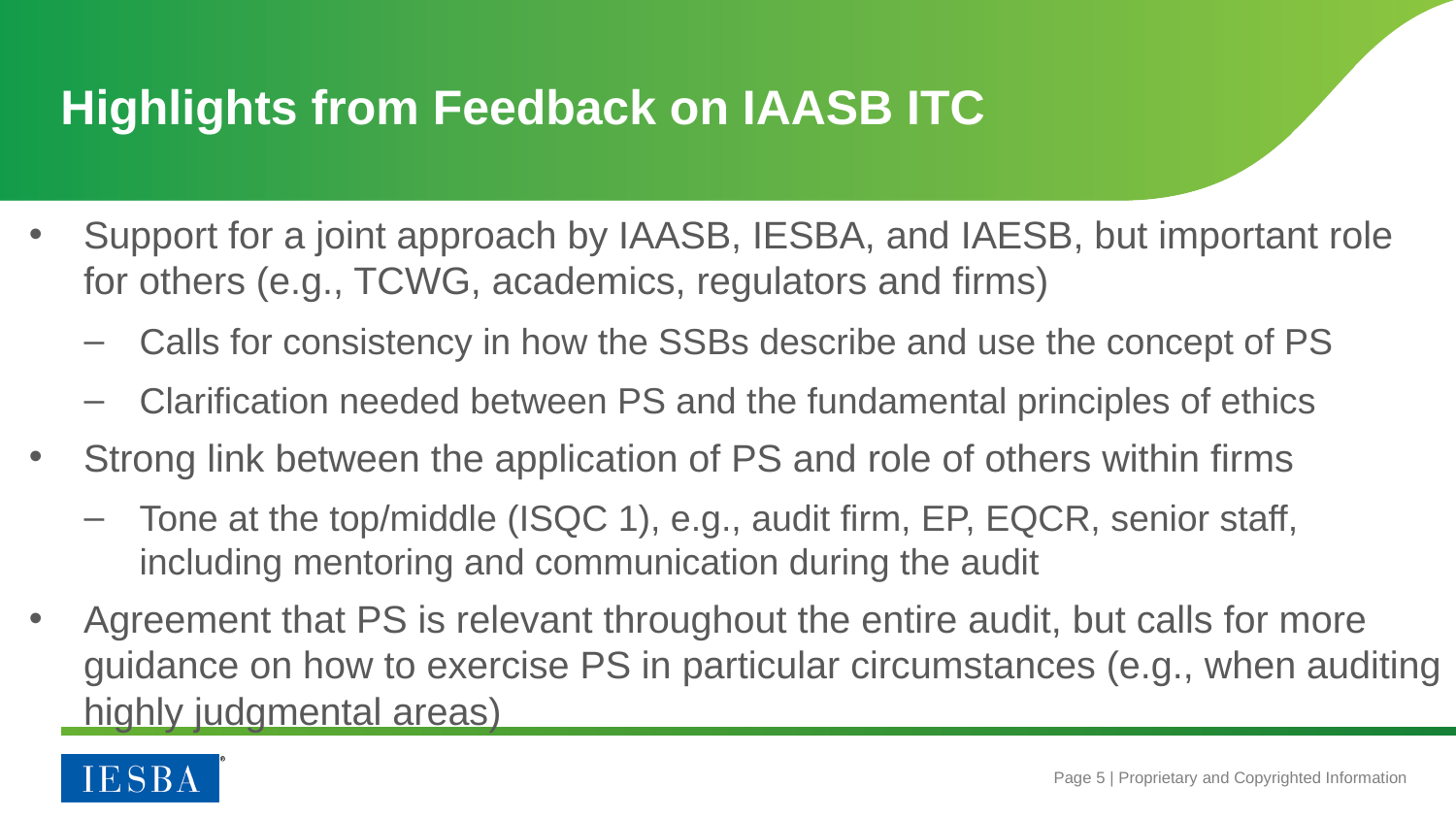

# Highlights from Feedback on IAASB ITC
Support for a joint approach by IAASB, IESBA, and IAESB, but important role for others (e.g., TCWG, academics, regulators and firms)
Calls for consistency in how the SSBs describe and use the concept of PS
Clarification needed between PS and the fundamental principles of ethics
Strong link between the application of PS and role of others within firms
Tone at the top/middle (ISQC 1), e.g., audit firm, EP, EQCR, senior staff, including mentoring and communication during the audit
Agreement that PS is relevant throughout the entire audit, but calls for more guidance on how to exercise PS in particular circumstances (e.g., when auditing highly judgmental areas)